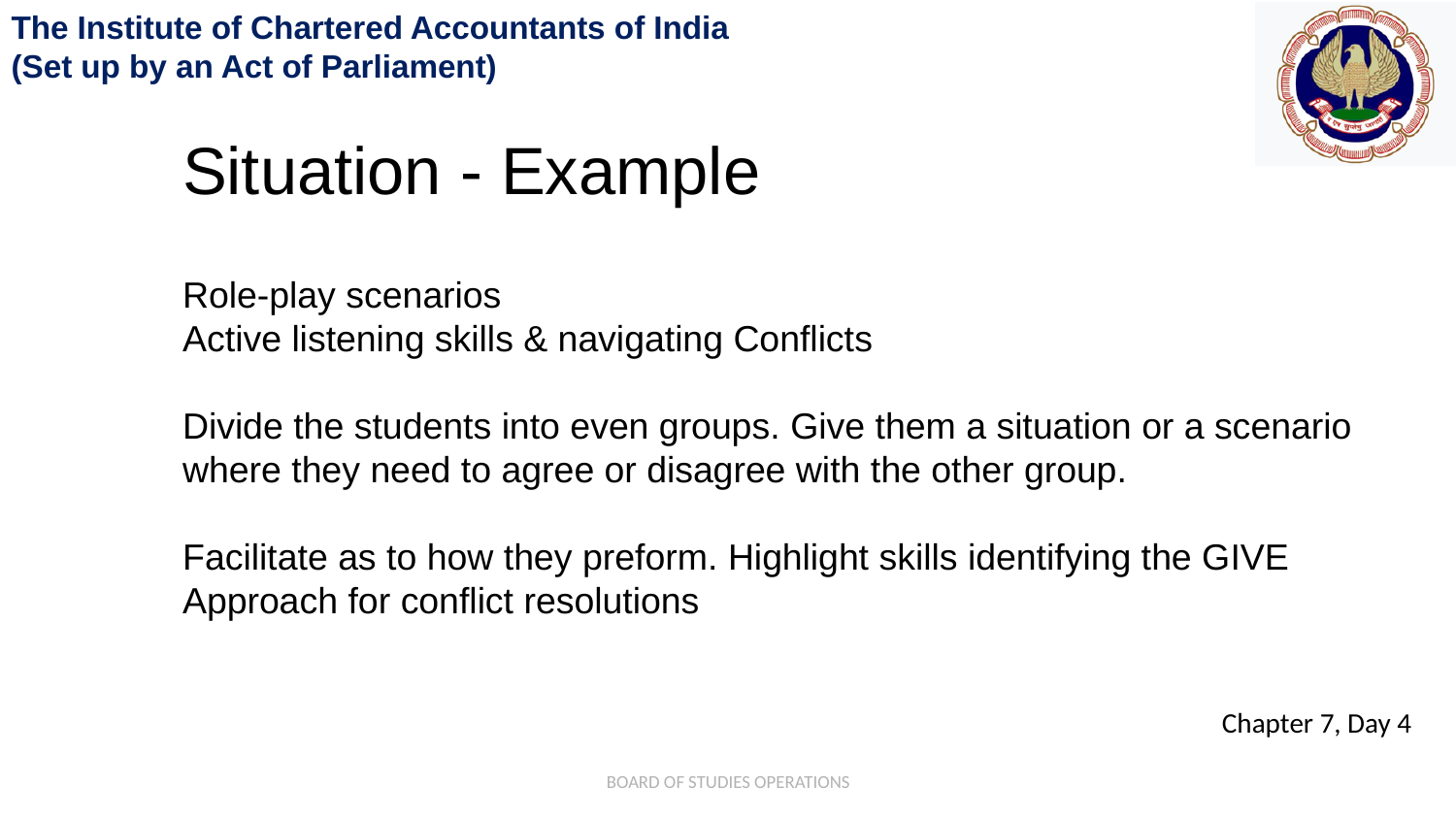

Situation - Example
Role-play scenarios
Active listening skills & navigating Conflicts

Divide the students into even groups. Give them a situation or a scenario where they need to agree or disagree with the other group.

Facilitate as to how they preform. Highlight skills identifying the GIVE Approach for conflict resolutions
BOARD OF STUDIES OPERATIONS